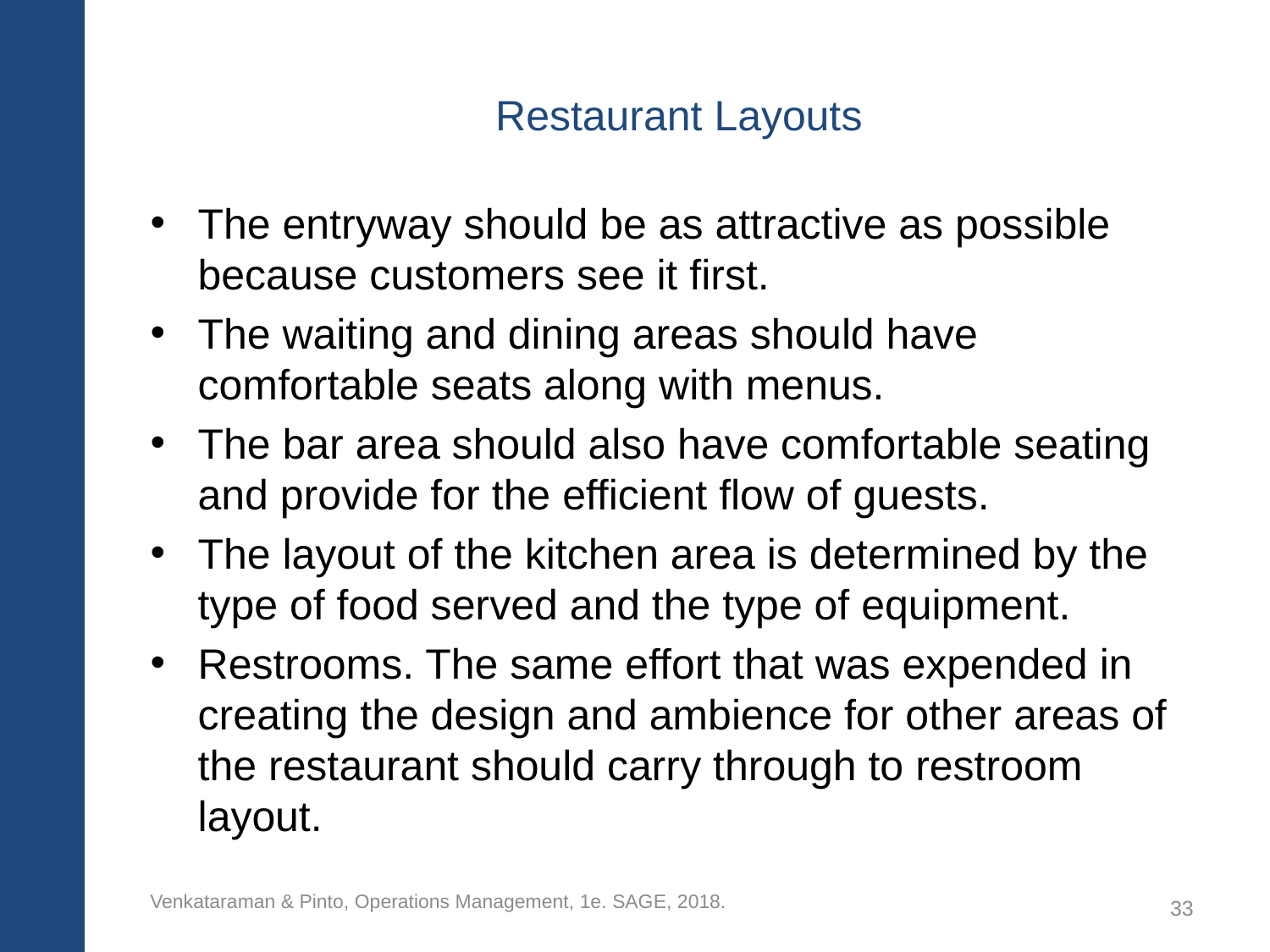

# Restaurant Layouts
The entryway should be as attractive as possible because customers see it first.
The waiting and dining areas should have comfortable seats along with menus.
The bar area should also have comfortable seating and provide for the efficient flow of guests.
The layout of the kitchen area is determined by the type of food served and the type of equipment.
Restrooms. The same effort that was expended in creating the design and ambience for other areas of the restaurant should carry through to restroom layout.
Venkataraman & Pinto, Operations Management, 1e. SAGE, 2018.
33